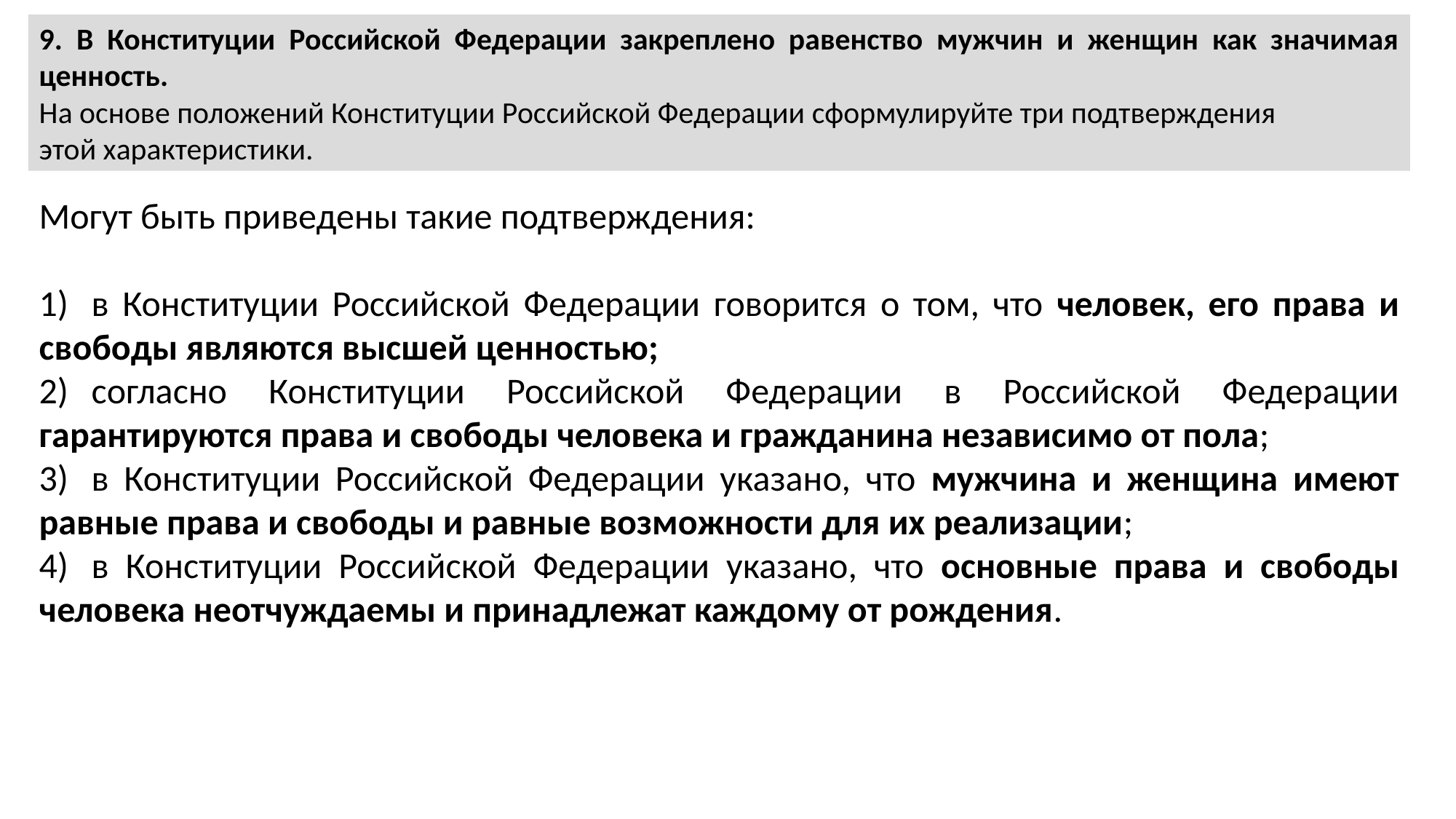

9. В Конституции Российской Федерации закреплено равенство мужчин и женщин как значимая ценность.
На основе положений Конституции Российской Федерации сформулируйте три подтверждения
этой характеристики.
Могут быть приведены такие подтверждения:

1)	в Конституции Российской Федерации говорится о том, что человек, его права и свободы являются высшей ценностью;
2)	согласно Конституции Российской Федерации в Российской Федерации гарантируются права и свободы человека и гражданина независимо от пола;
3)	в Конституции Российской Федерации указано, что мужчина и женщина имеют равные права и свободы и равные возможности для их реализации;
4)	в Конституции Российской Федерации указано, что основные права и свободы человека неотчуждаемы и принадлежат каждому от рождения.